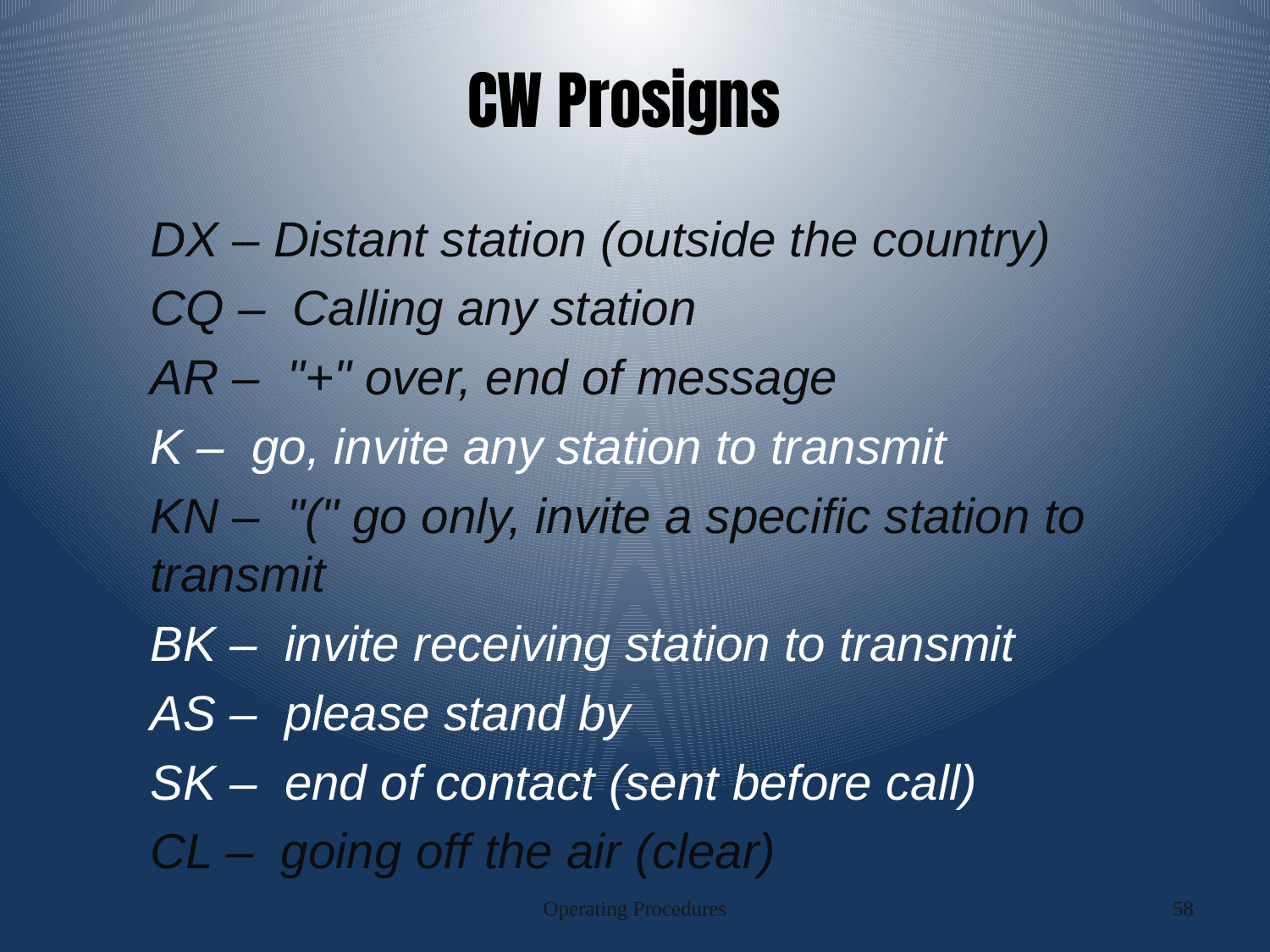

# CW Prosigns
DX – Distant station (outside the country)
CQ –  Calling any station
AR –  "+" over, end of message
K –  go, invite any station to transmit
KN –  "(" go only, invite a specific station to transmit
BK –  invite receiving station to transmit
AS –  please stand by
SK –  end of contact (sent before call)
CL –  going off the air (clear)
Operating Procedures
58